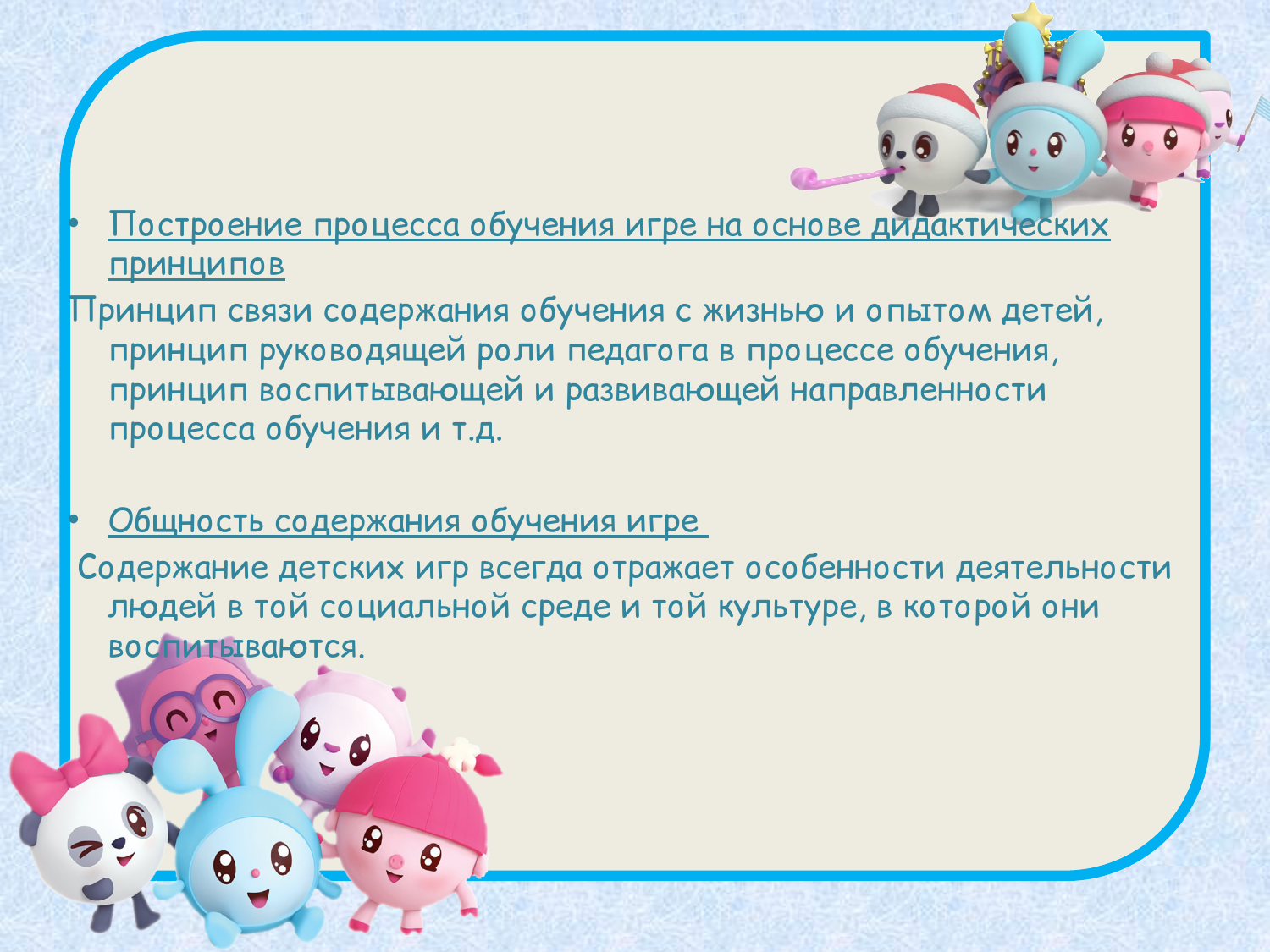

Построение процесса обучения игре на основе дидактических принципов
Принцип связи содержания обучения с жизнью и опытом детей, принцип руководящей роли педагога в процессе обучения, принцип воспитывающей и развивающей направленности процесса обучения и т.д.

Общность содержания обучения игре
 Содержание детских игр всегда отражает особенности деятельности людей в той социальной среде и той культуре, в которой они воспитываются.